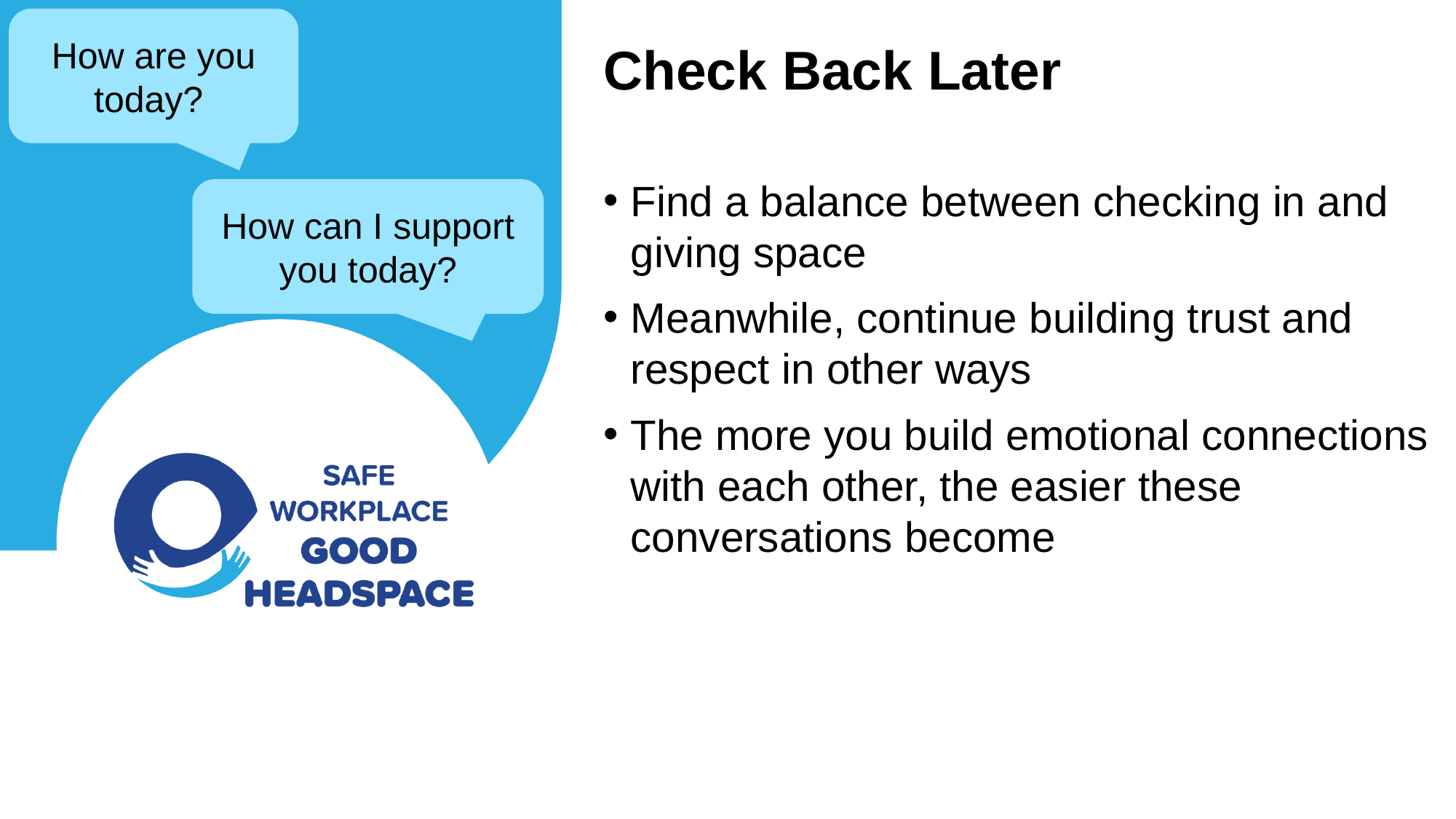

How are you today?
# Check Back Later
Find a balance between checking in and giving space
Meanwhile, continue building trust and respect in other ways
The more you build emotional connections with each other, the easier these conversations become

How can I support you today?